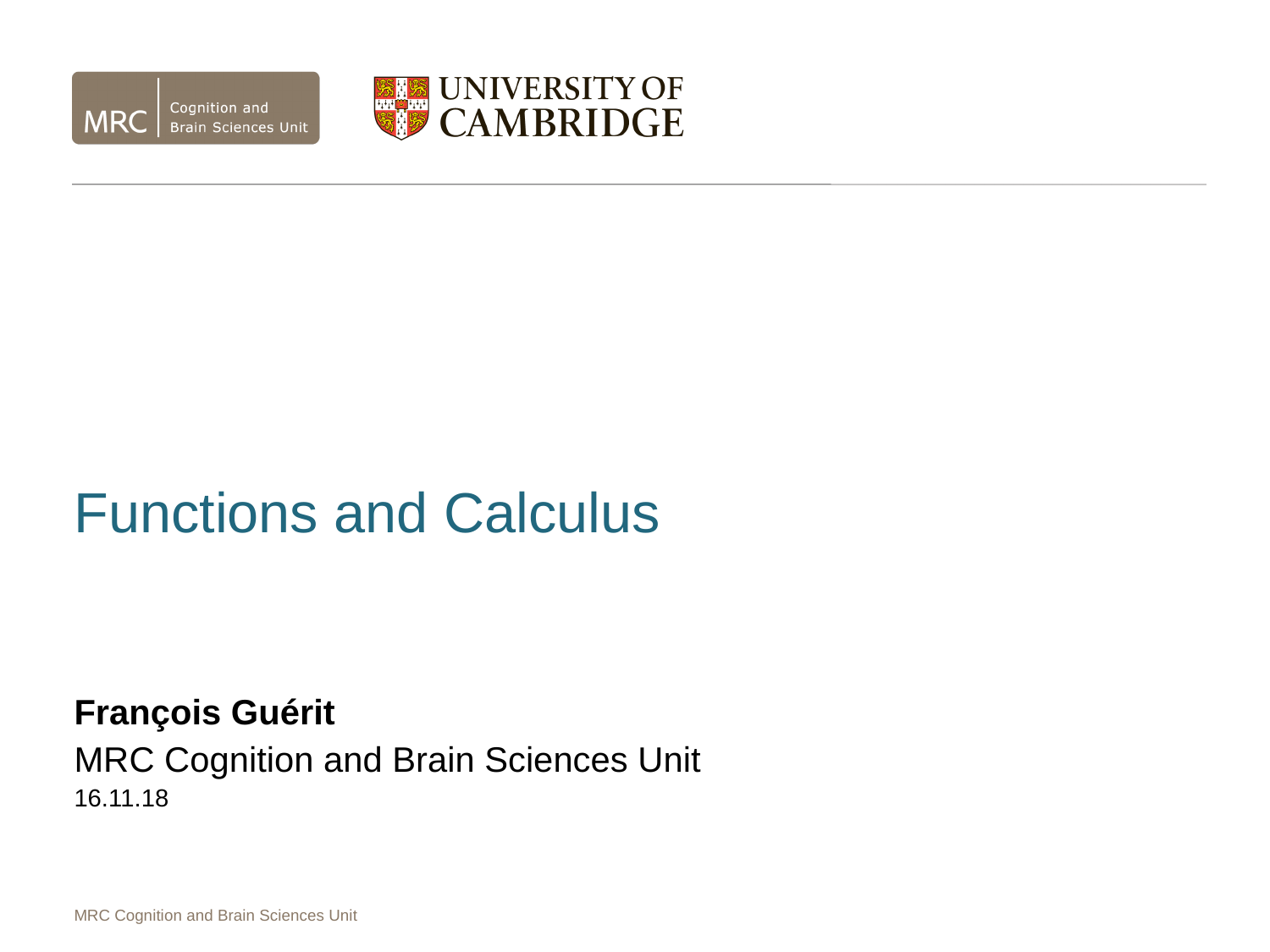

Functions and Calculus

François Guérit
MRC Cognition and Brain Sciences Unit
16.11.18